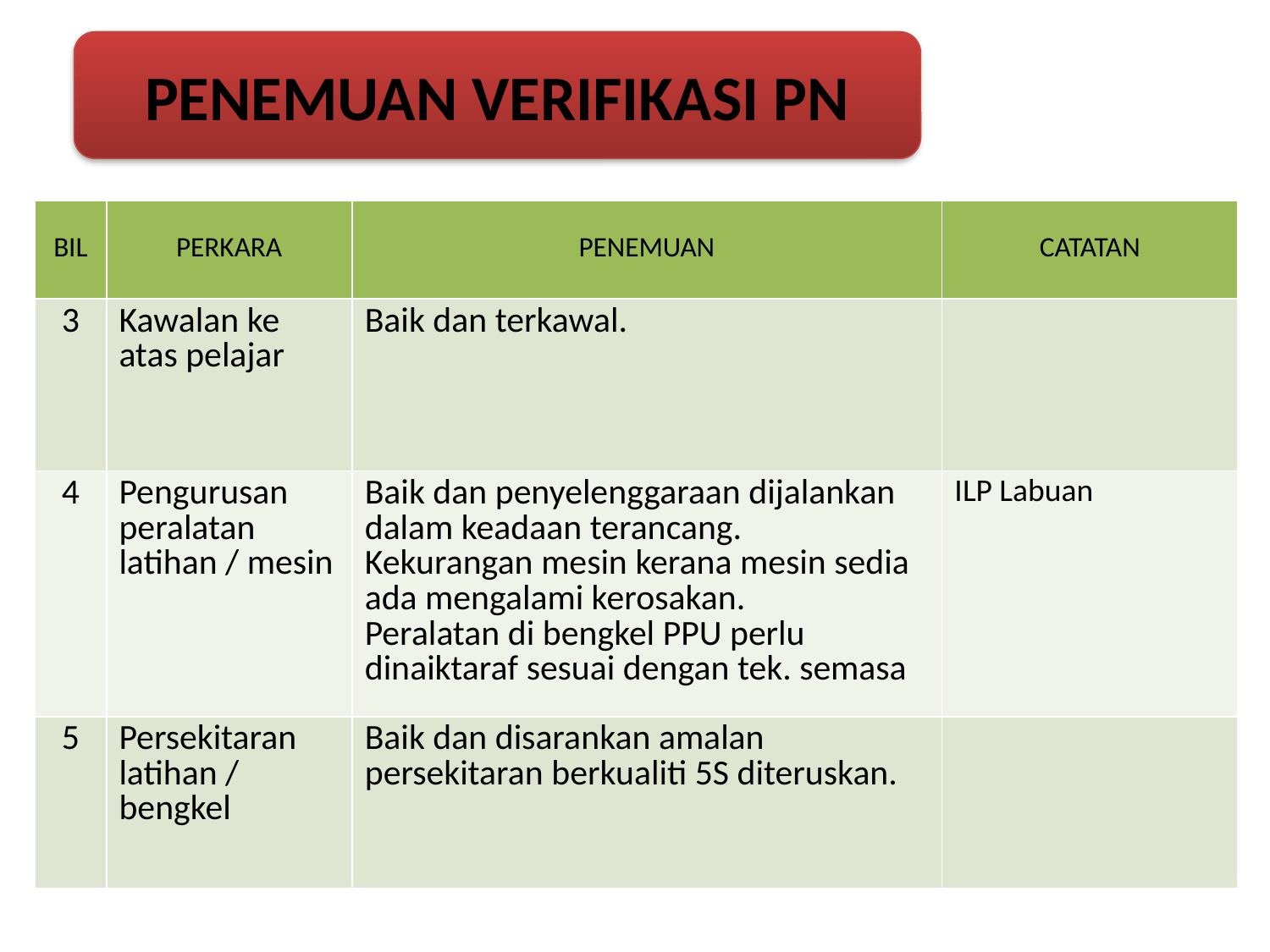

PENEMUAN VERIFIKASI PN
#
| BIL | PERKARA | PENEMUAN | CATATAN |
| --- | --- | --- | --- |
| 3 | Kawalan ke atas pelajar | Baik dan terkawal. |  |
| 4 | Pengurusan peralatan latihan / mesin | Baik dan penyelenggaraan dijalankan dalam keadaan terancang. Kekurangan mesin kerana mesin sedia ada mengalami kerosakan. Peralatan di bengkel PPU perlu dinaiktaraf sesuai dengan tek. semasa | ILP Labuan |
| 5 | Persekitaran latihan / bengkel | Baik dan disarankan amalan persekitaran berkualiti 5S diteruskan. |  |